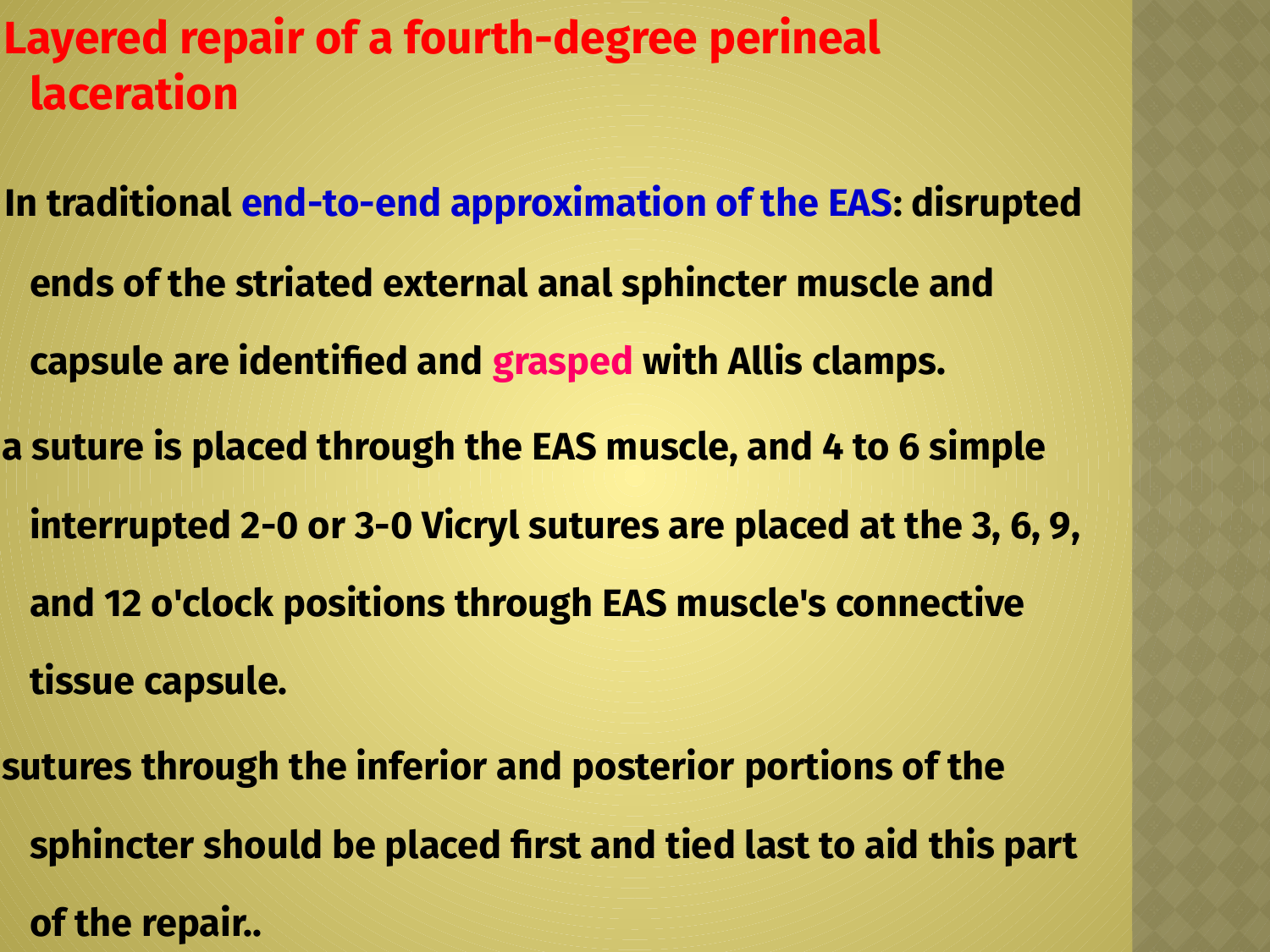

Layered repair of a fourth-degree perineal laceration
 In traditional end-to-end approximation of the EAS: disrupted ends of the striated external anal sphincter muscle and capsule are identified and grasped with Allis clamps.
 a suture is placed through the EAS muscle, and 4 to 6 simple interrupted 2-0 or 3-0 Vicryl sutures are placed at the 3, 6, 9, and 12 o'clock positions through EAS muscle's connective tissue capsule.
 sutures through the inferior and posterior portions of the sphincter should be placed first and tied last to aid this part of the repair..